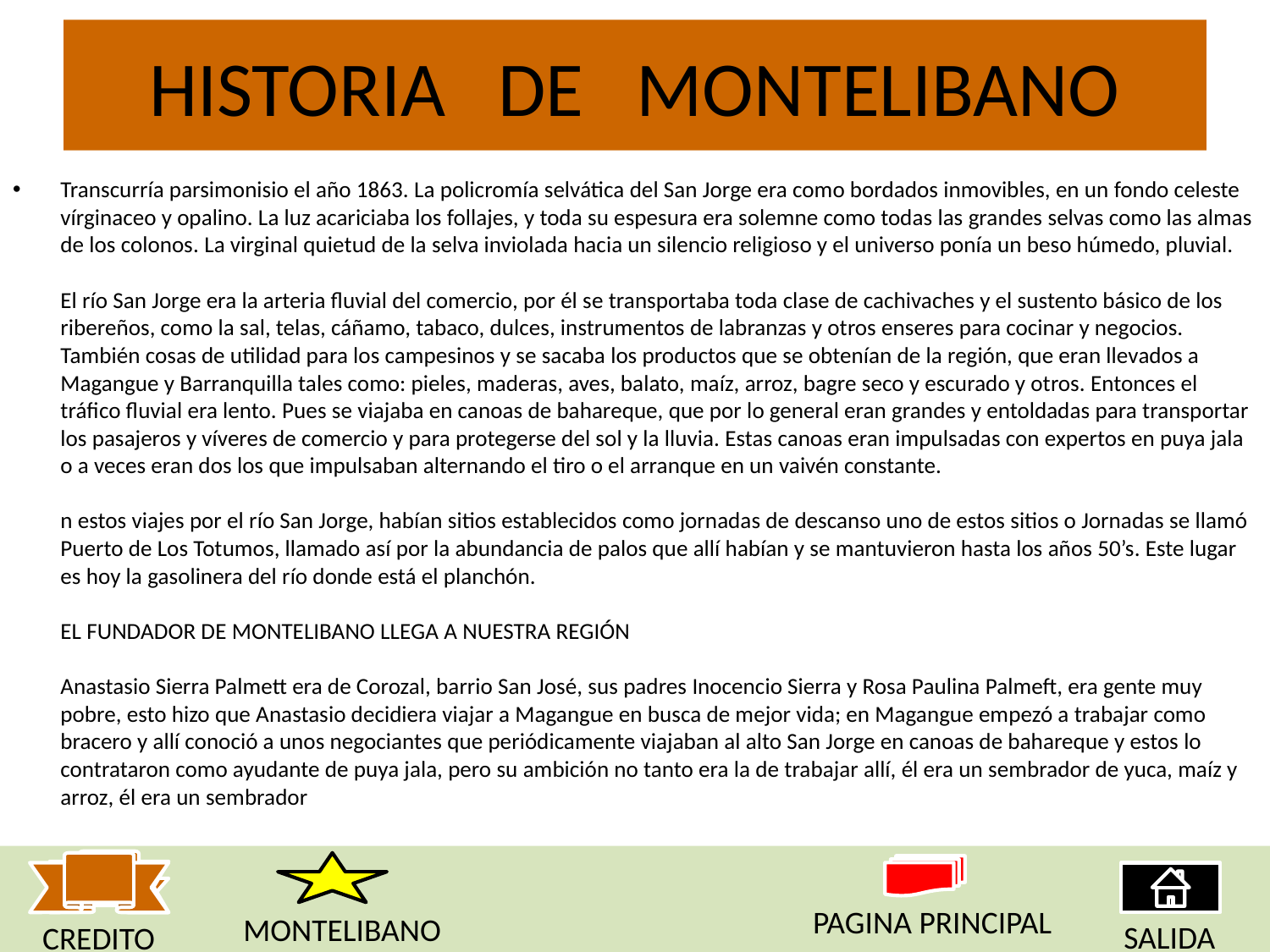

# HISTORIA   DE   MONTELIBANO
Transcurría parsimonisio el año 1863. La policromía selvática del San Jorge era como bordados inmovibles, en un fondo celeste vírginaceo y opalino. La luz acariciaba los follajes, y toda su espesura era solemne como todas las grandes selvas como las almas de los colonos. La virginal quietud de la selva inviolada hacia un silencio religioso y el universo ponía un beso húmedo, pluvial.
El río San Jorge era la arteria fluvial del comercio, por él se transportaba toda clase de cachivaches y el sustento básico de los ribereños, como la sal, telas, cáñamo, tabaco, dulces, instrumentos de labranzas y otros enseres para cocinar y negocios. También cosas de utilidad para los campesinos y se sacaba los productos que se obtenían de la región, que eran llevados a Magangue y Barranquilla tales como: pieles, maderas, aves, balato, maíz, arroz, bagre seco y escurado y otros. Entonces el tráfico fluvial era lento. Pues se viajaba en canoas de bahareque, que por lo general eran grandes y entoldadas para transportar los pasajeros y víveres de comercio y para protegerse del sol y la lluvia. Estas canoas eran impulsadas con expertos en puya jala o a veces eran dos los que impulsaban alternando el tiro o el arranque en un vaivén constante.
n estos viajes por el río San Jorge, habían sitios establecidos como jornadas de descanso uno de estos sitios o Jornadas se llamó Puerto de Los Totumos, llamado así por la abundancia de palos que allí habían y se mantuvieron hasta los años 50’s. Este lugar es hoy la gasolinera del río donde está el planchón.
EL FUNDADOR DE MONTELIBANO LLEGA A NUESTRA REGIÓN
Anastasio Sierra Palmett era de Corozal, barrio San José, sus padres Inocencio Sierra y Rosa Paulina Palmeft, era gente muy pobre, esto hizo que Anastasio decidiera viajar a Magangue en busca de mejor vida; en Magangue empezó a trabajar como bracero y allí conoció a unos negociantes que periódicamente viajaban al alto San Jorge en canoas de bahareque y estos lo contrataron como ayudante de puya jala, pero su ambición no tanto era la de trabajar allí, él era un sembrador de yuca, maíz y arroz, él era un sembrador

PAGINA PRINCIPAL
MONTELIBANO
SALIDA
CREDITO